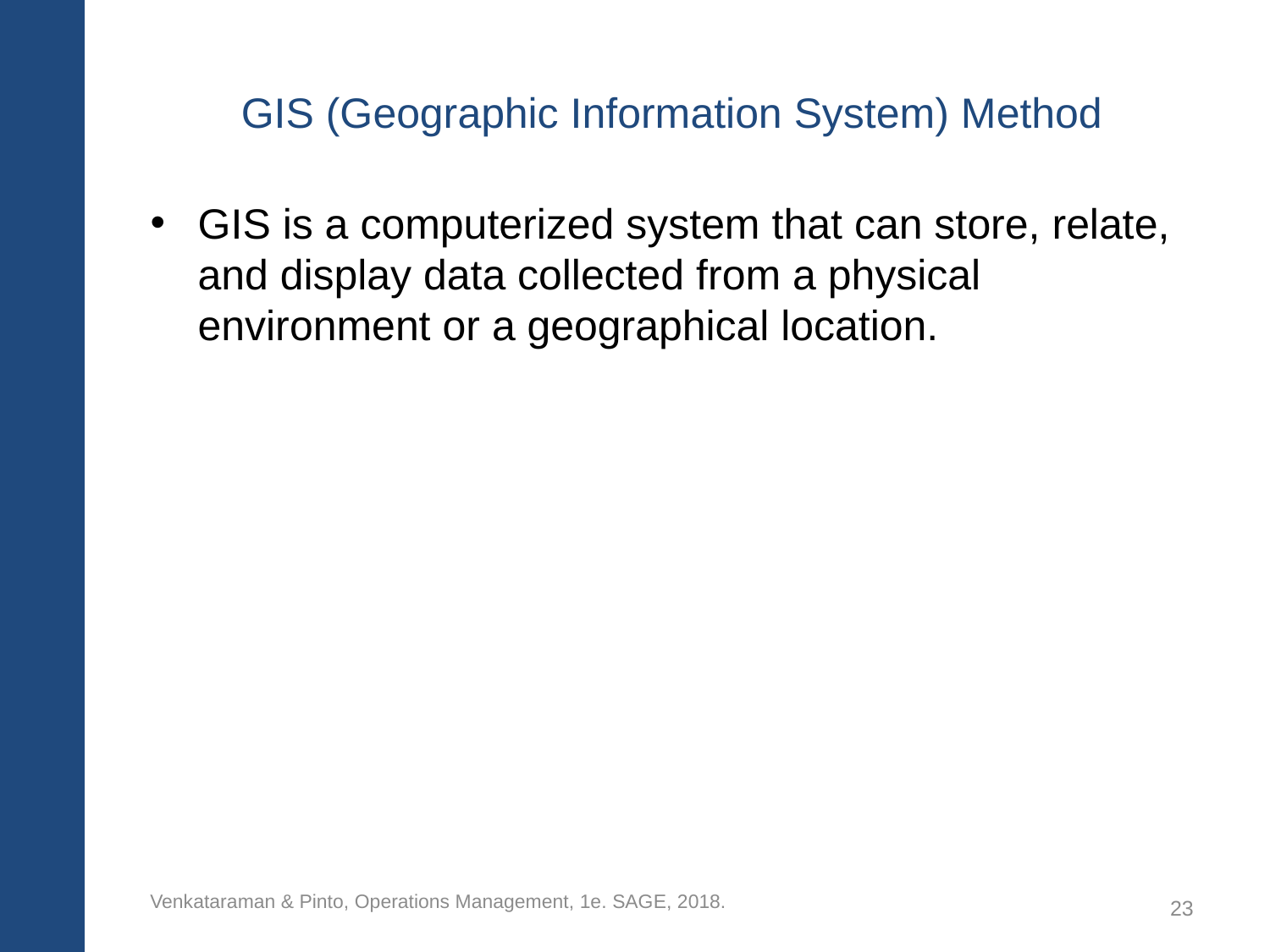

# GIS (Geographic Information System) Method
GIS is a computerized system that can store, relate, and display data collected from a physical environment or a geographical location.
Venkataraman & Pinto, Operations Management, 1e. SAGE, 2018.
23